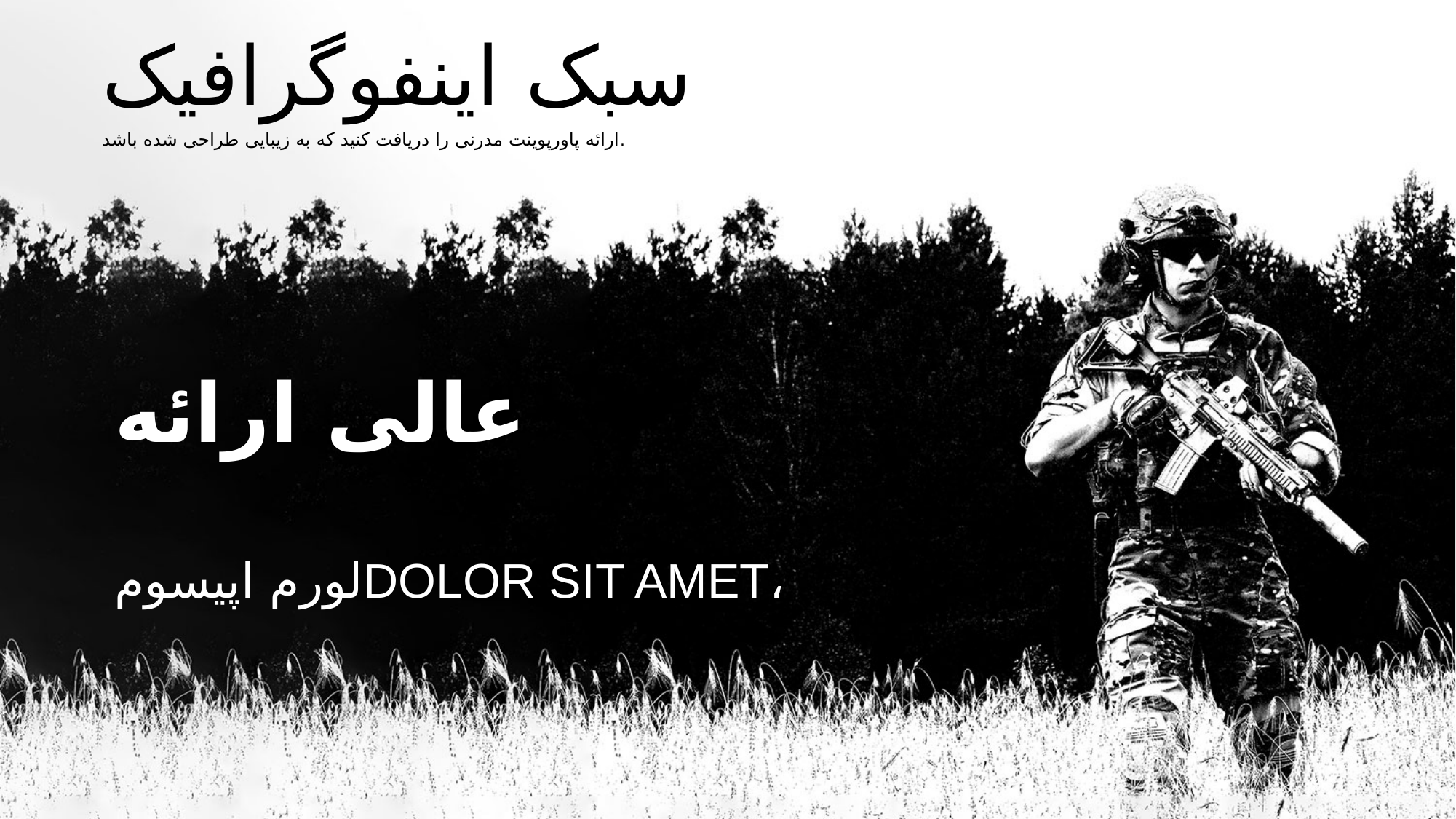

سبک اینفوگرافیک
ارائه پاورپوینت مدرنی را دریافت کنید که به زیبایی طراحی شده باشد.
عالی ارائه
لورم اپیسومDOLOR SIT AMET،